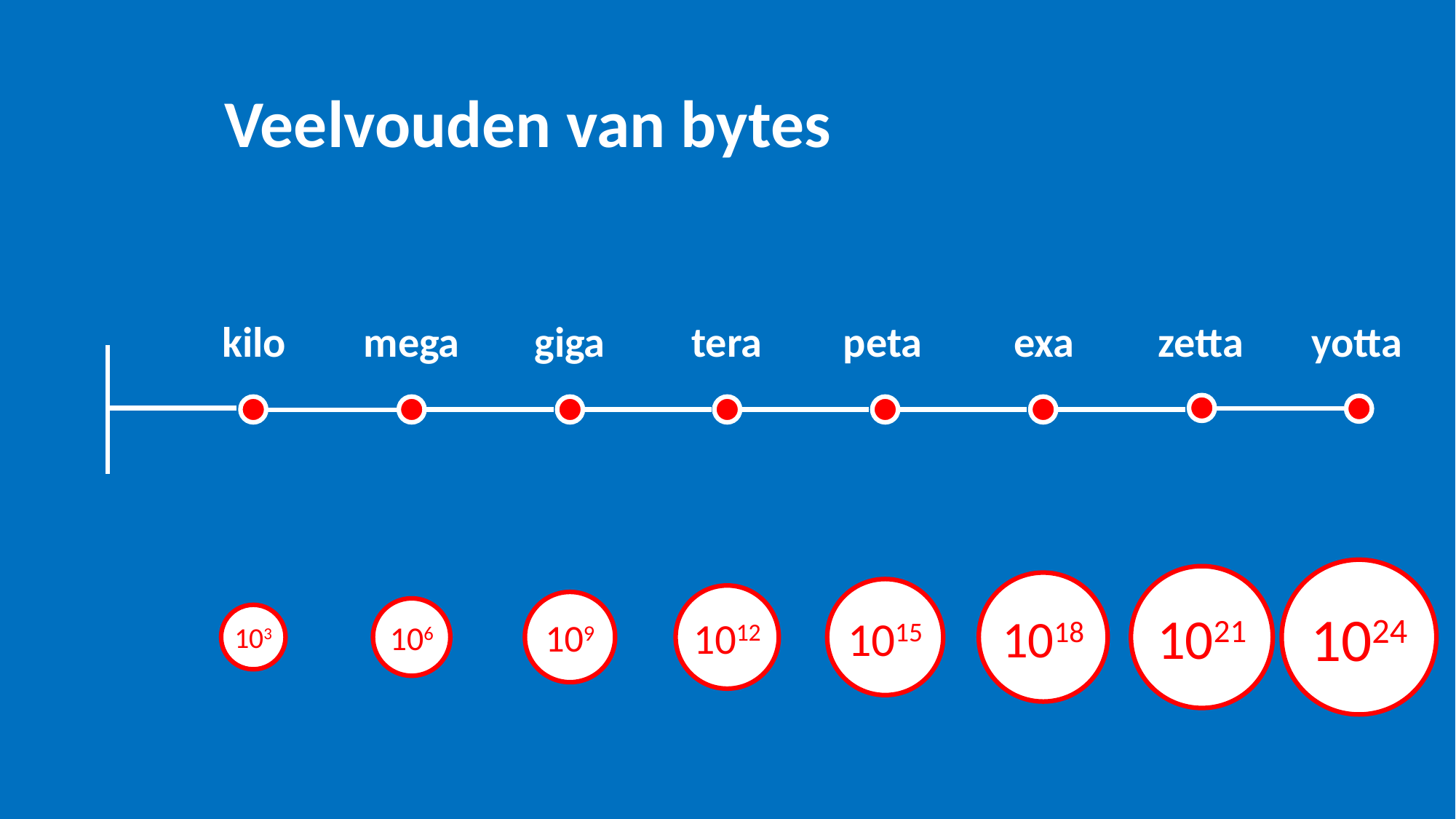

VEELVOUDEN VAN BYTES
Veelvouden van bytes
kilo
mega
giga
tera
peta
exa
zetta
yotta

1024
1021
1018
1015
1012
109
106
103